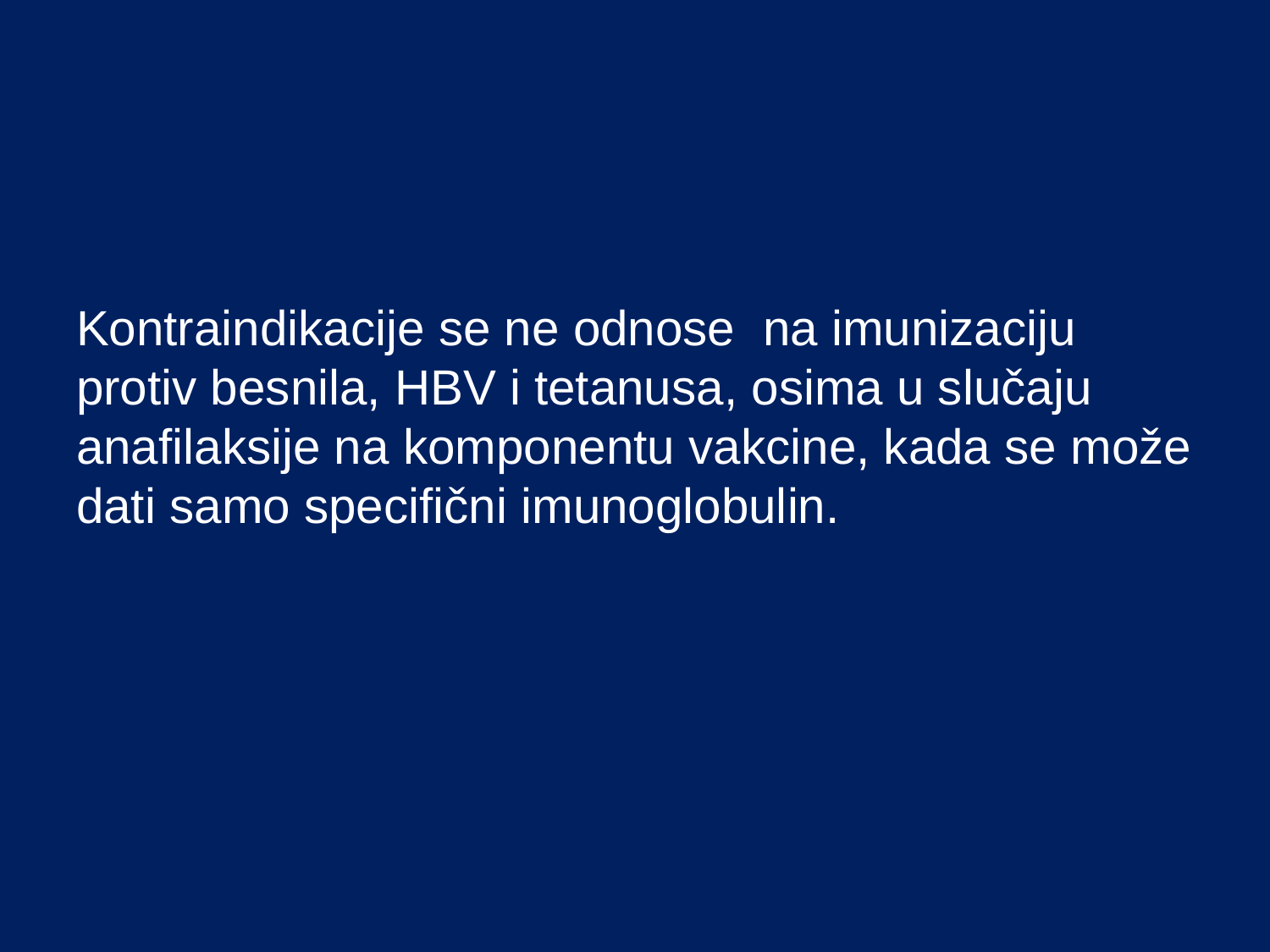

# Kontraindikacije se ne odnose  na imunizaciju protiv besnila, HBV i tetanusa, osima u slučaju anafilaksije na komponentu vakcine, kada se može dati samo specifični imunoglobulin.